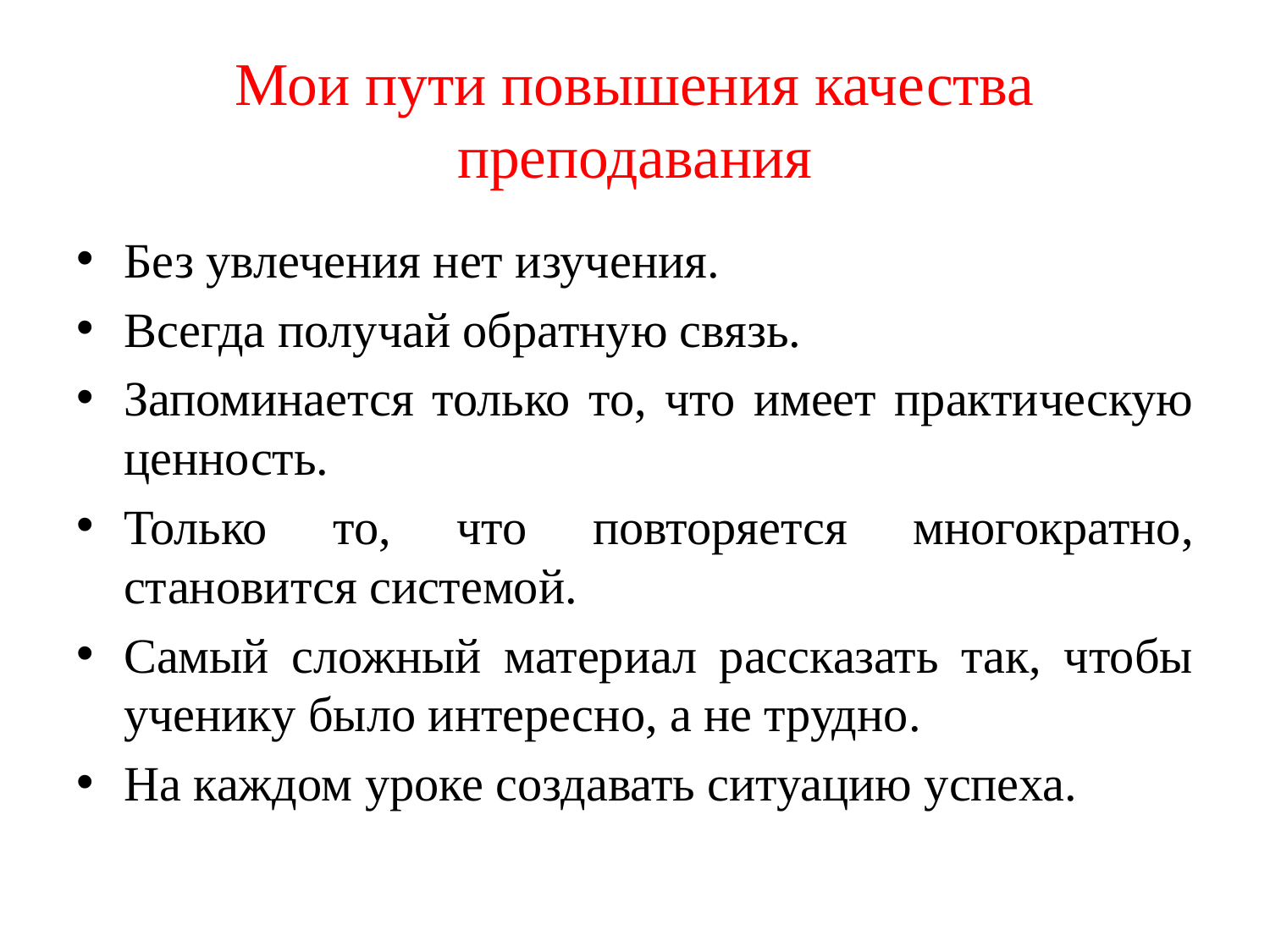

# Мои пути повышения качества преподавания
Без увлечения нет изучения.
Всегда получай обратную связь.
Запоминается только то, что имеет практическую ценность.
Только то, что повторяется многократно, становится системой.
Самый сложный материал рассказать так, чтобы ученику было интересно, а не трудно.
На каждом уроке создавать ситуацию успеха.